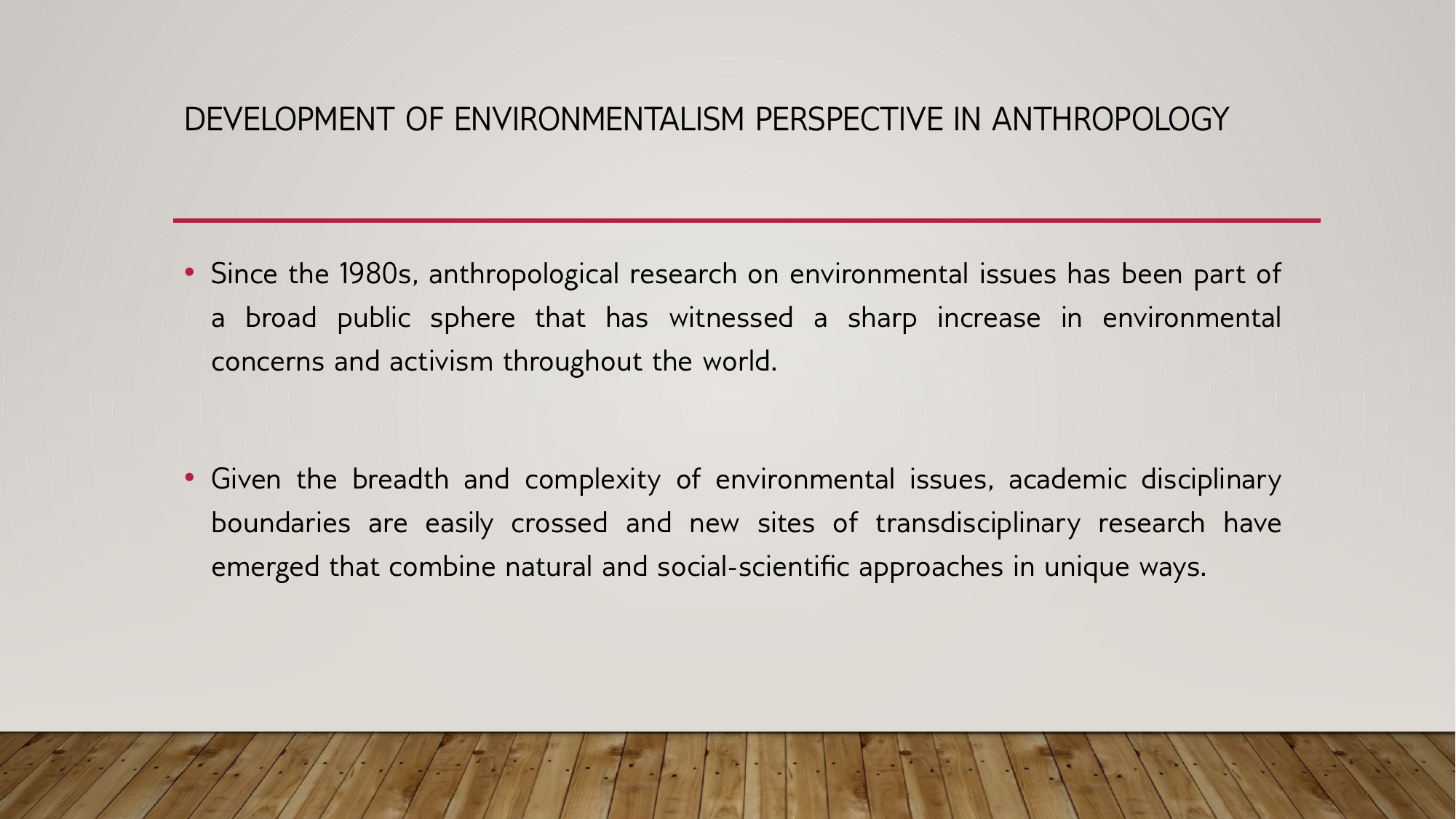

# DEVELOPMENT OF ENVIRONMENTALISM PERSPECTIVE IN ANTHROPOLOGY
Since the 1980s, anthropological research on environmental issues has been part of a broad public sphere that has witnessed a sharp increase in environmental concerns and activism throughout the world.

Given the breadth and complexity of environmental issues, academic disciplinary boundaries are easily crossed and new sites of transdisciplinary research have emerged that combine natural and social-scientific approaches in unique ways.